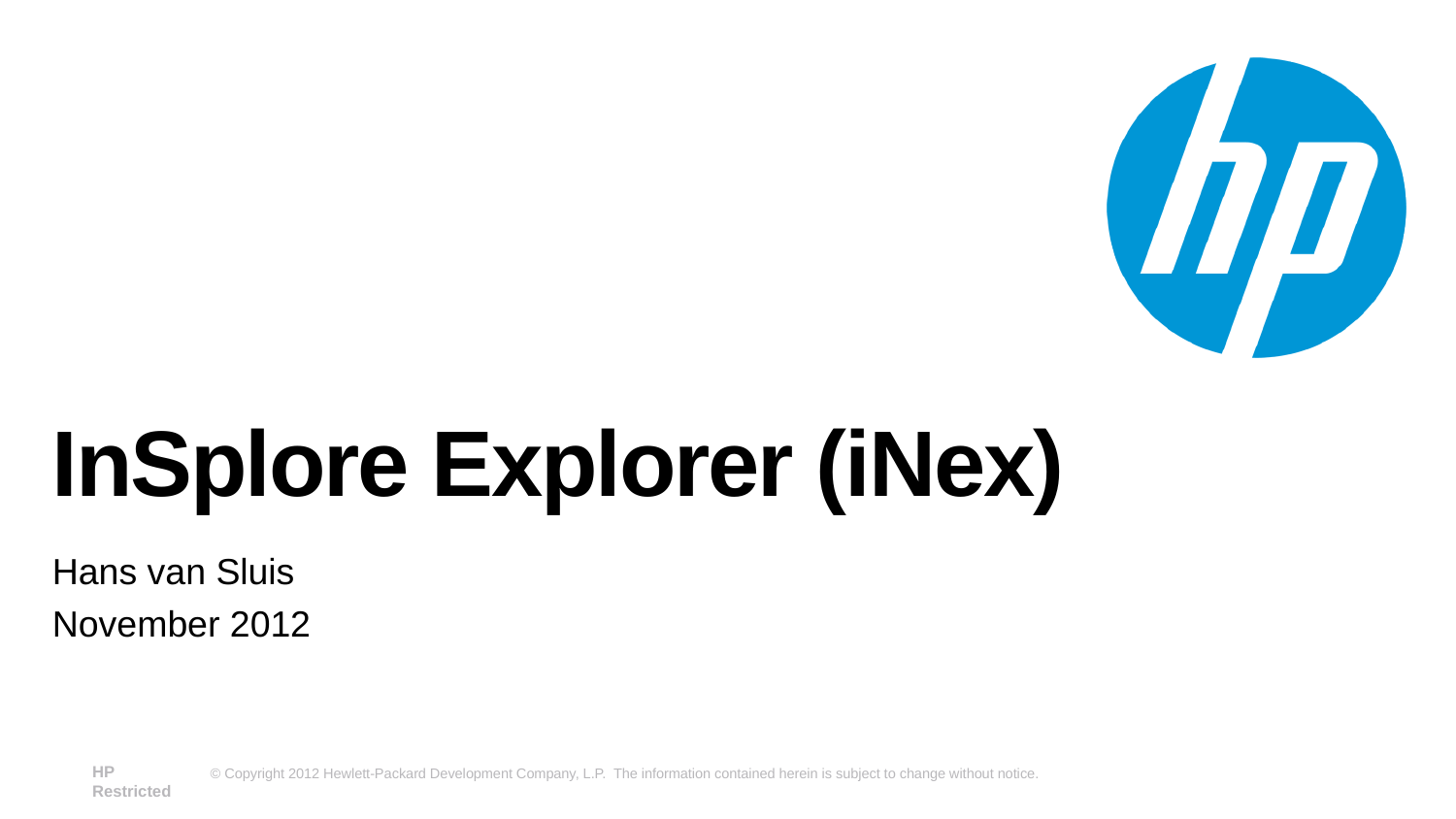

# InSplore Explorer (iNex)
Hans van Sluis
November 2012